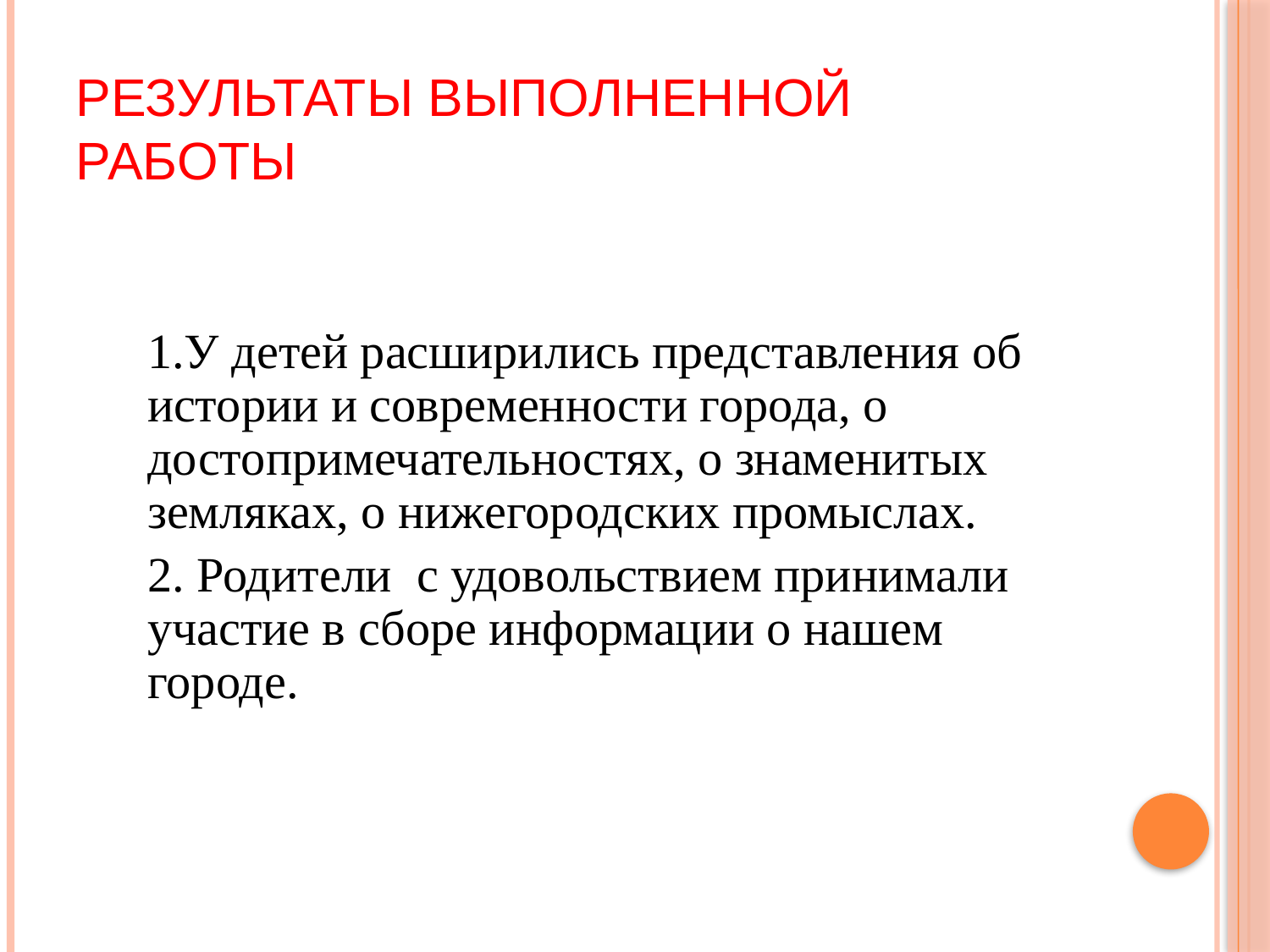

# Результаты выполненной работы

1.У детей расширились представления об истории и современности города, о достопримечательностях, о знаменитых земляках, о нижегородских промыслах.
2. Родители  с удовольствием принимали участие в сборе информации о нашем городе.